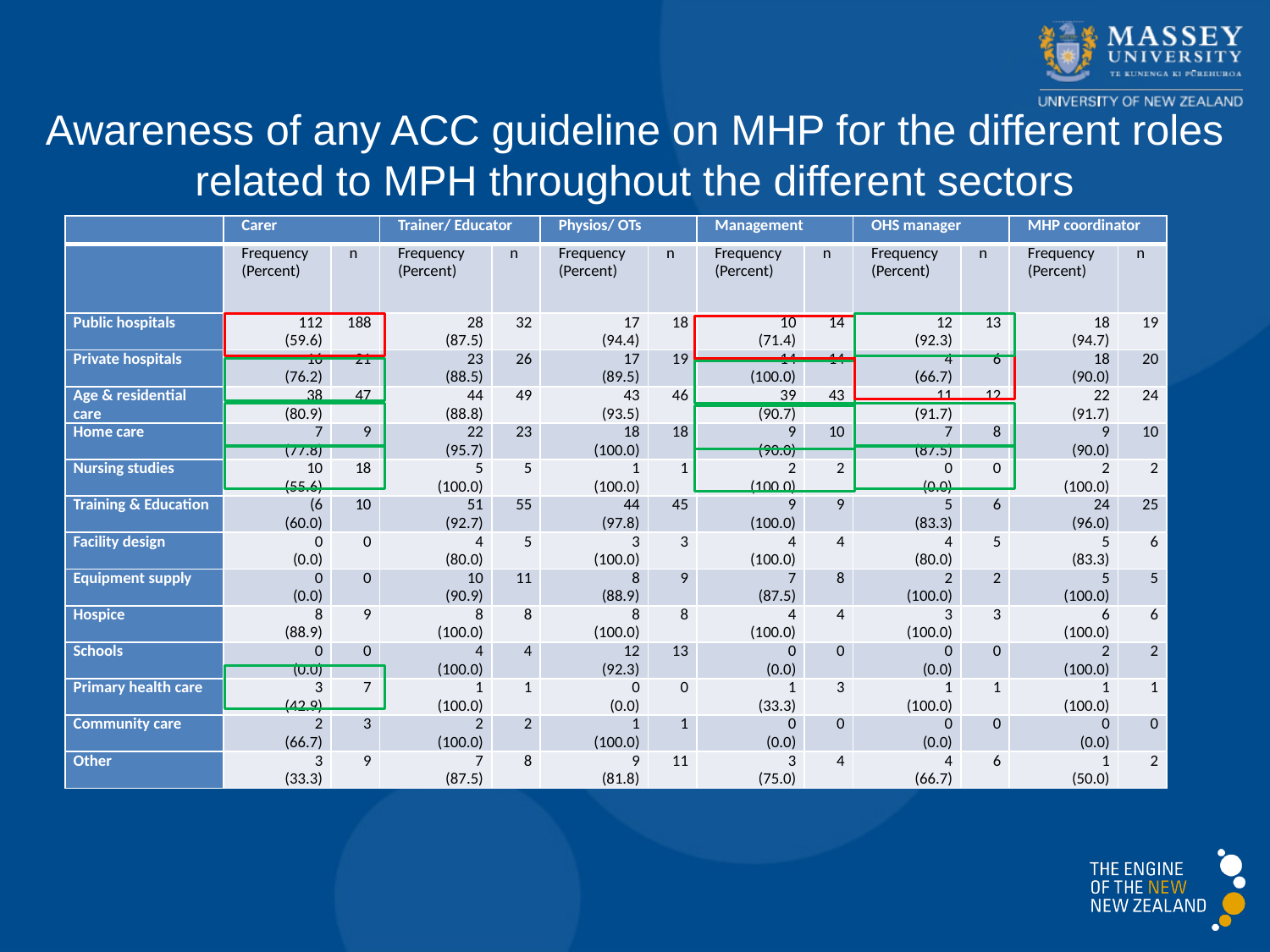

Awareness of any ACC guideline on MHP for the different roles related to MPH throughout the different sectors
|  | Carer |  | Trainer/ Educator |  | Physios/ OTs |  | Management |  | OHS manager |  | MHP coordinator |  |
| --- | --- | --- | --- | --- | --- | --- | --- | --- | --- | --- | --- | --- |
|  | Frequency (Percent) | n | Frequency (Percent) | n | Frequency (Percent) | n | Frequency (Percent) | n | Frequency (Percent) | n | Frequency (Percent) | n |
| Public hospitals | 112 (59.6) | 188 | 28 (87.5) | 32 | 17 (94.4) | 18 | 10 (71.4) | 14 | 12 (92.3) | 13 | 18 (94.7) | 19 |
| Private hospitals | 16 (76.2) | 21 | 23 (88.5) | 26 | 17 (89.5) | 19 | 14 (100.0) | 14 | 4 (66.7) | 6 | 18 (90.0) | 20 |
| Age & residential care | 38 (80.9) | 47 | 44 (88.8) | 49 | 43 (93.5) | 46 | 39 (90.7) | 43 | 11 (91.7) | 12 | 22 (91.7) | 24 |
| Home care | 7 (77.8) | 9 | 22 (95.7) | 23 | 18 (100.0) | 18 | 9 (90.0) | 10 | 7 (87.5) | 8 | 9 (90.0) | 10 |
| Nursing studies | 10 (55.6) | 18 | 5 (100.0) | 5 | 1 (100.0) | 1 | 2 (100.0) | 2 | 0 (0.0) | 0 | 2 (100.0) | 2 |
| Training & Education | (6 (60.0) | 10 | 51 (92.7) | 55 | 44 (97.8) | 45 | 9 (100.0) | 9 | 5 (83.3) | 6 | 24 (96.0) | 25 |
| Facility design | 0 (0.0) | 0 | 4 (80.0) | 5 | 3 (100.0) | 3 | 4 (100.0) | 4 | 4 (80.0) | 5 | 5 (83.3) | 6 |
| Equipment supply | 0 (0.0) | 0 | 10 (90.9) | 11 | 8 (88.9) | 9 | 7 (87.5) | 8 | 2 (100.0) | 2 | 5 (100.0) | 5 |
| Hospice | 8 (88.9) | 9 | 8 (100.0) | 8 | 8 (100.0) | 8 | 4 (100.0) | 4 | 3 (100.0) | 3 | 6 (100.0) | 6 |
| Schools | 0 (0.0) | 0 | 4 (100.0) | 4 | 12 (92.3) | 13 | 0 (0.0) | 0 | 0 (0.0) | 0 | 2 (100.0) | 2 |
| Primary health care | 3 (42.9) | 7 | 1 (100.0) | 1 | 0 (0.0) | 0 | 1 (33.3) | 3 | 1 (100.0) | 1 | 1 (100.0) | 1 |
| Community care | 2 (66.7) | 3 | 2 (100.0) | 2 | 1 (100.0) | 1 | 0 (0.0) | 0 | 0 (0.0) | 0 | 0 (0.0) | 0 |
| Other | 3 (33.3) | 9 | 7 (87.5) | 8 | 9 (81.8) | 11 | 3 (75.0) | 4 | 4 (66.7) | 6 | 1 (50.0) | 2 |